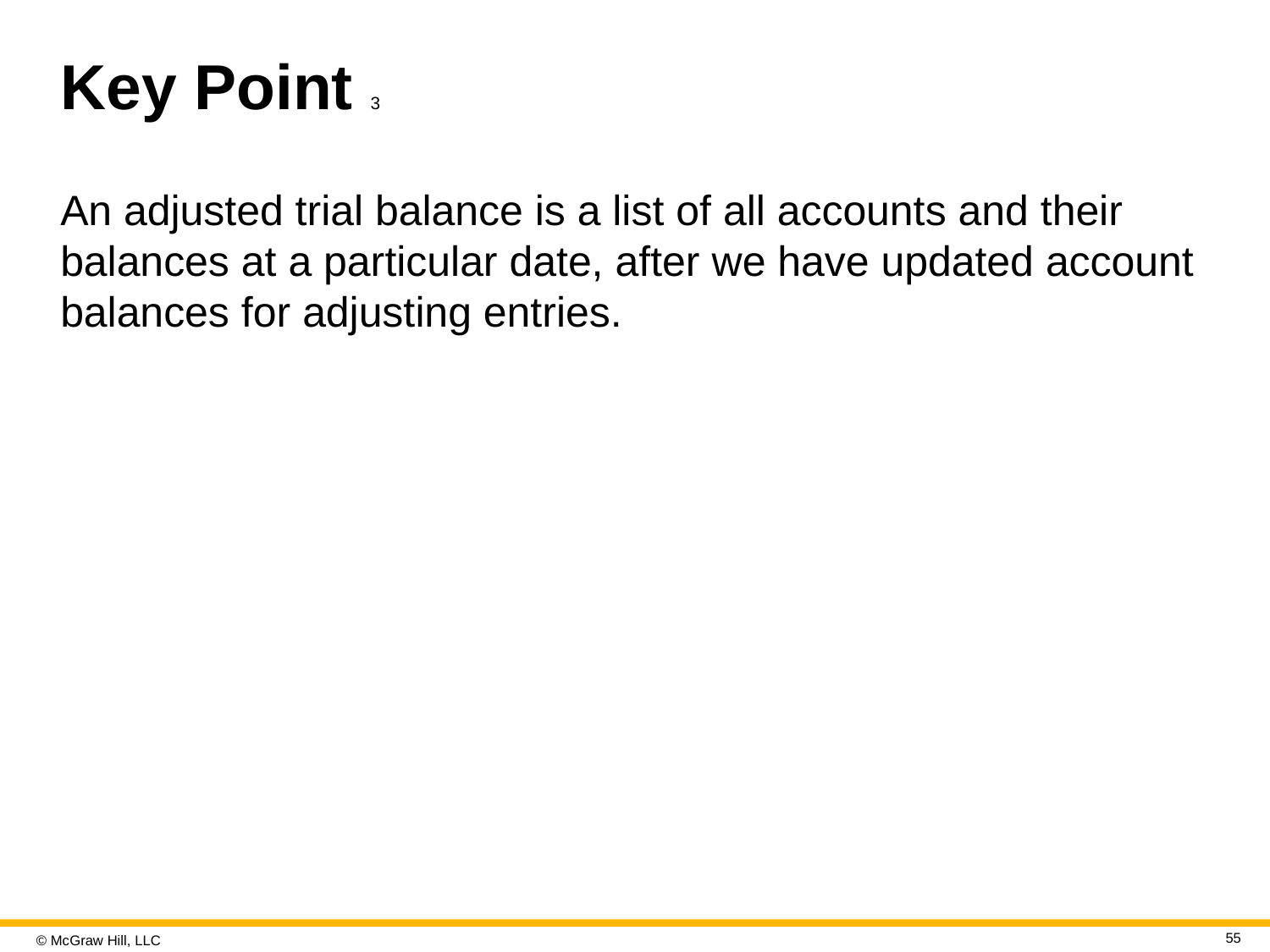

# Key Point 3
An adjusted trial balance is a list of all accounts and their balances at a particular date, after we have updated account balances for adjusting entries.
55